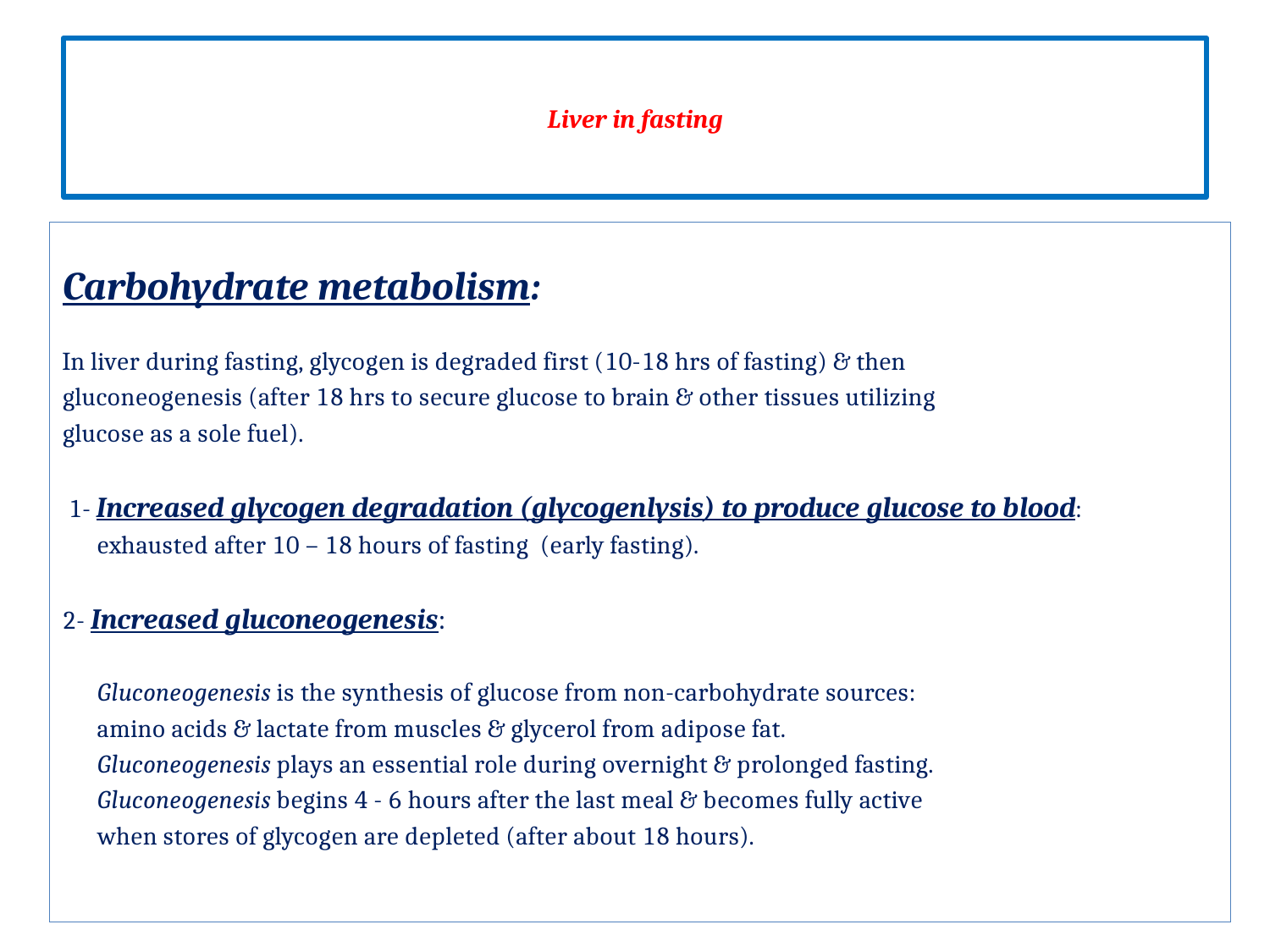

# Liver in fasting

Carbohydrate metabolism:

In liver during fasting, glycogen is degraded first (10-18 hrs of fasting) & then
gluconeogenesis (after 18 hrs to secure glucose to brain & other tissues utilizing
glucose as a sole fuel).

 1- Increased glycogen degradation (glycogenlysis) to produce glucose to blood:
      exhausted after 10 – 18 hours of fasting  (early fasting).

2- Increased gluconeogenesis:

      Gluconeogenesis is the synthesis of glucose from non-carbohydrate sources:
      amino acids & lactate from muscles & glycerol from adipose fat.
      Gluconeogenesis plays an essential role during overnight & prolonged fasting.
      Gluconeogenesis begins 4 - 6 hours after the last meal & becomes fully active
      when stores of glycogen are depleted (after about 18 hours).